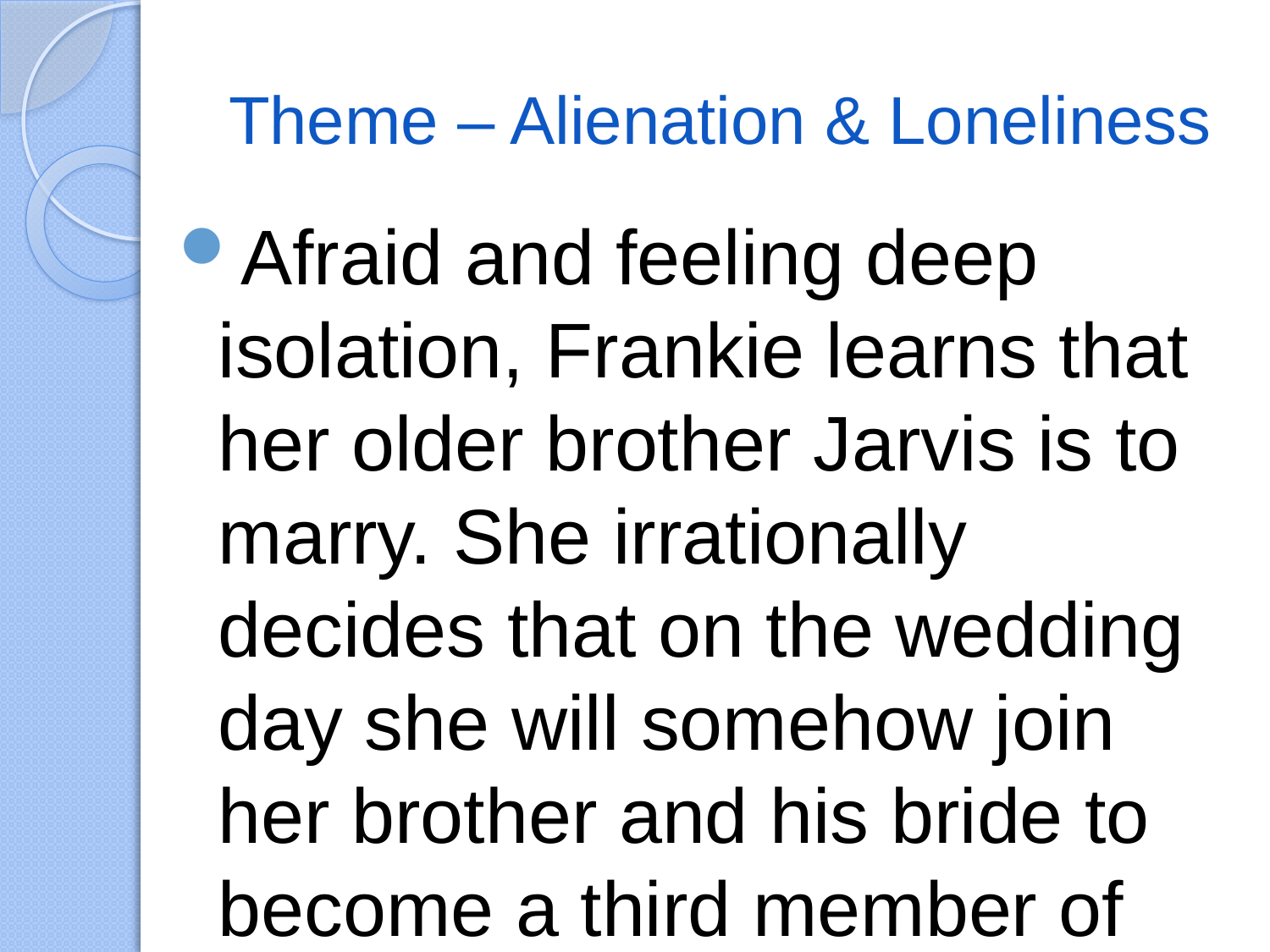

# Theme – Alienation & Loneliness
Afraid and feeling deep isolation, Frankie learns that her older brother Jarvis is to marry. She irrationally decides that on the wedding day she will somehow join her brother and his bride to become a third member of their wedding.